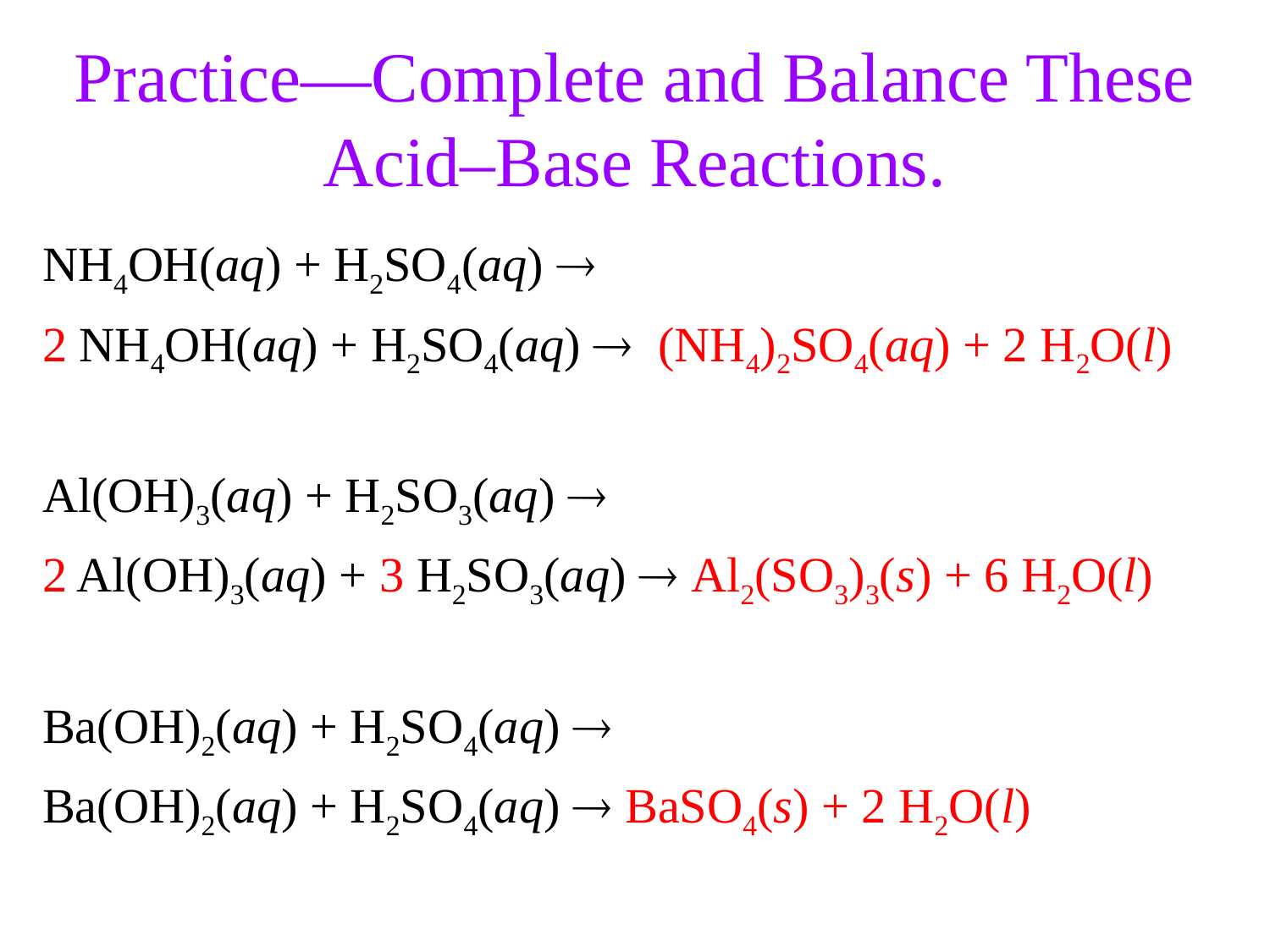

Practice—Complete and Balance These Acid–Base Reactions.
NH4OH(aq) + H2SO4(aq) →
2 NH4OH(aq) + H2SO4(aq) → (NH4)2SO4(aq) + 2 H2O(l)

Al(OH)3(aq) + H2SO3(aq) →
2 Al(OH)3(aq) + 3 H2SO3(aq) → Al2(SO3)3(s) + 6 H2O(l)

Ba(OH)2(aq) + H2SO4(aq) →
Ba(OH)2(aq) + H2SO4(aq) → BaSO4(s) + 2 H2O(l)